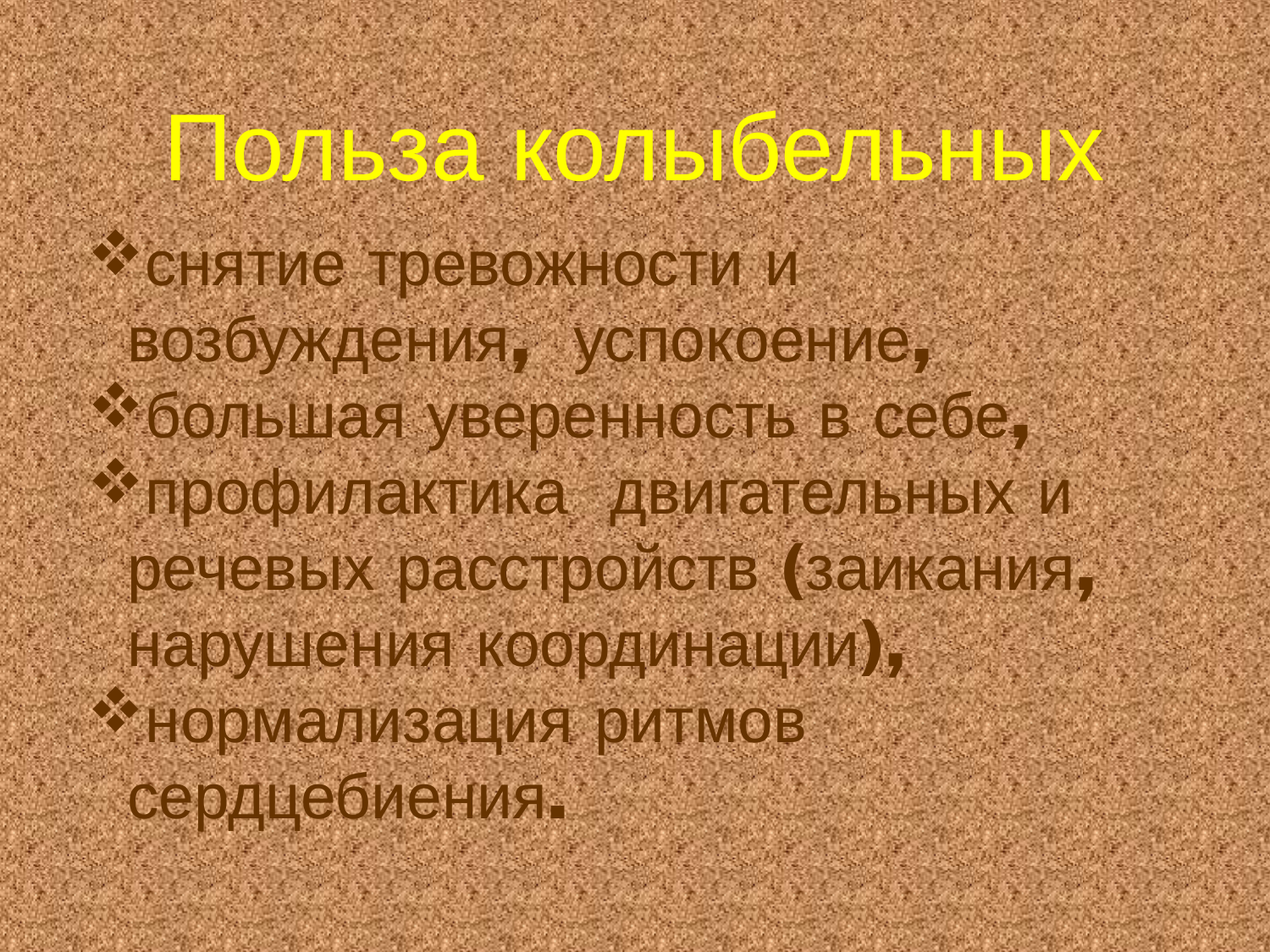

# Польза колыбельных
снятие тревожности и возбуждения,  успокоение,
большая уверенность в себе,
профилактика  двигательных и речевых расстройств (заикания, нарушения координации),
нормализация ритмов сердцебиения.